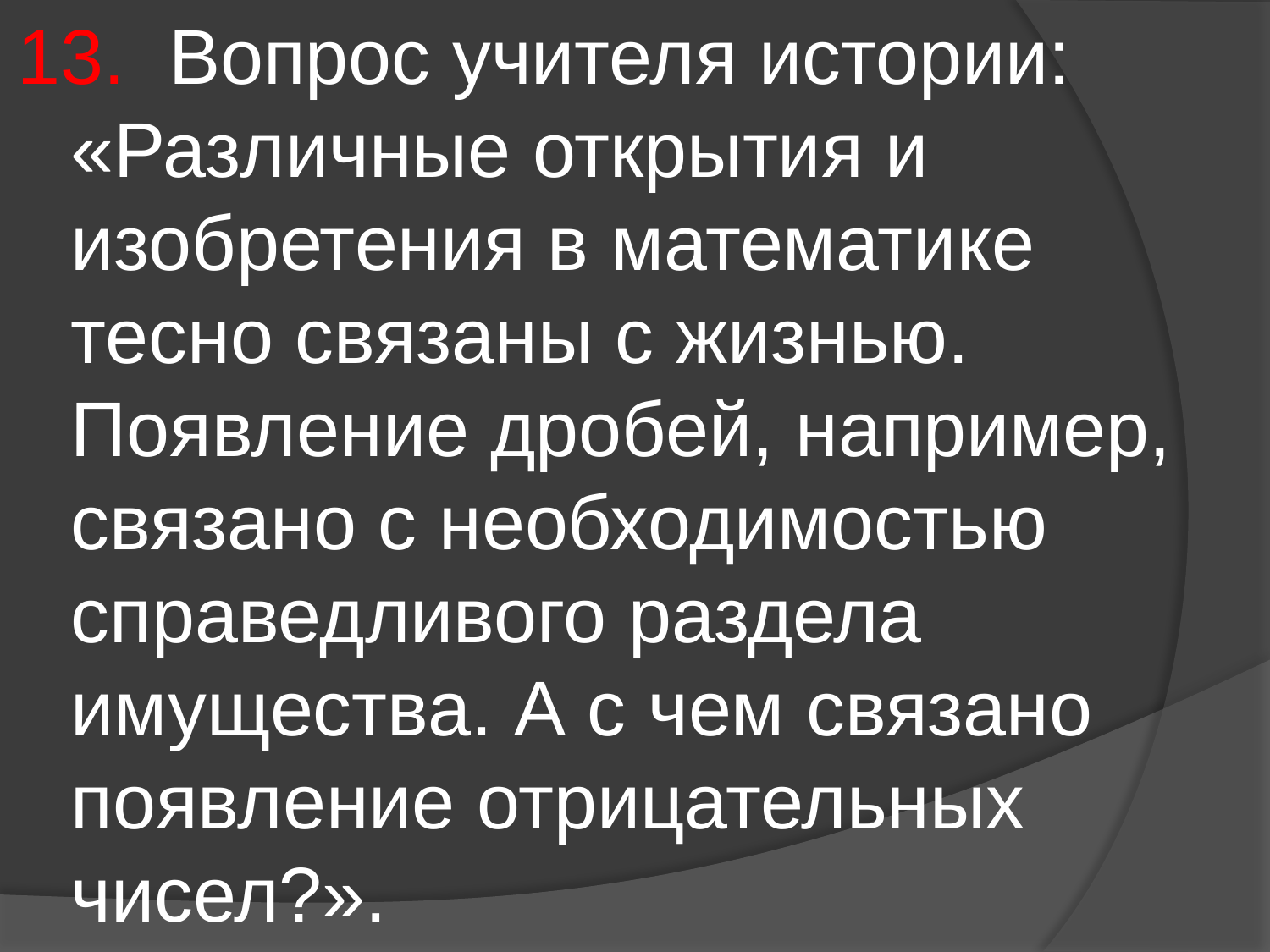

13.  Вопрос учителя истории: «Различные открытия и изобретения в математике тесно связаны с жизнью. Появление дробей, например, связано с необходимостью справедливого раздела имущества. А с чем связано появление отрицательных чисел?».